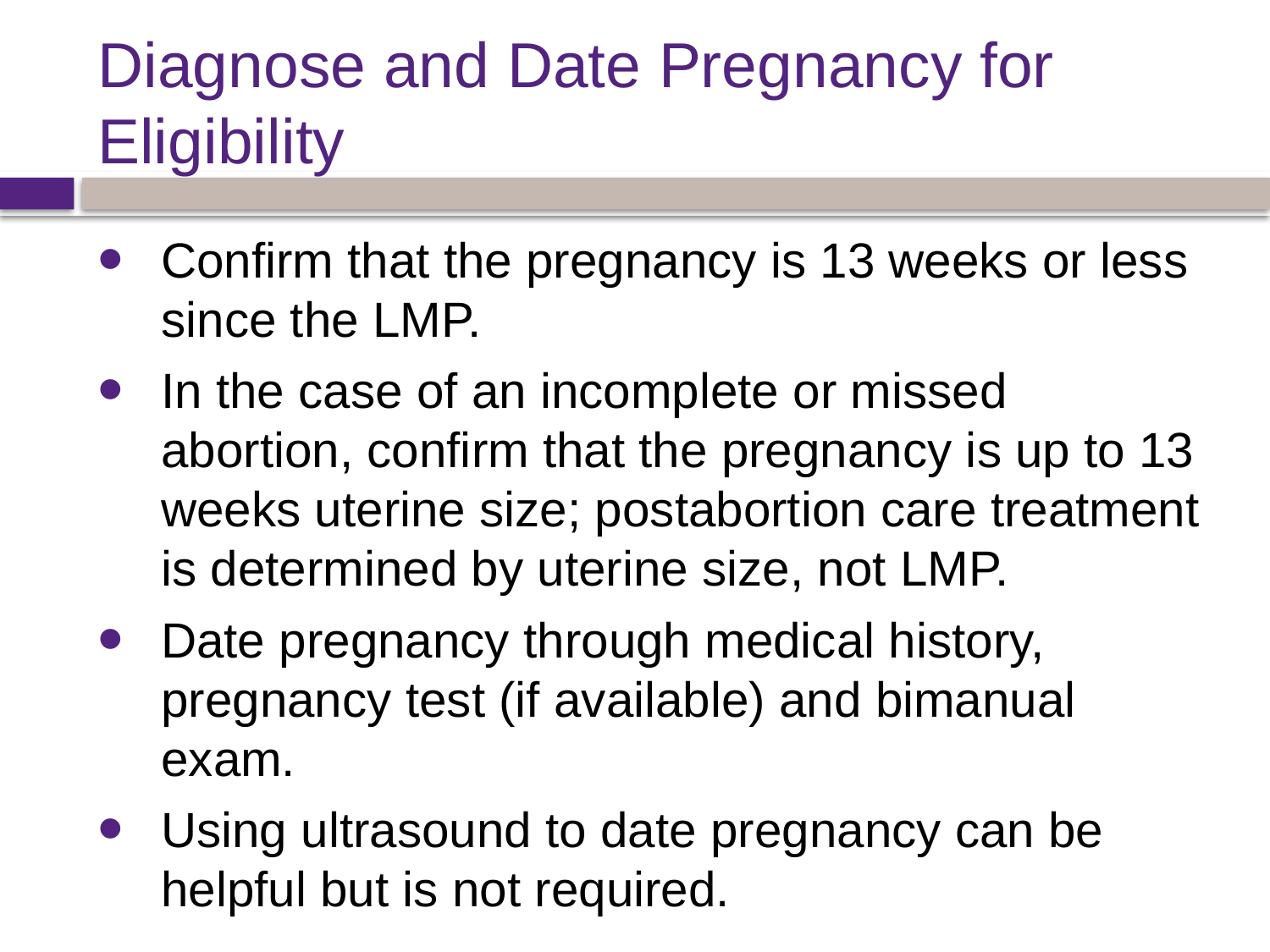

# Diagnose and Date Pregnancy for Eligibility
Confirm that the pregnancy is 13 weeks or less since the LMP.
In the case of an incomplete or missed abortion, confirm that the pregnancy is up to 13 weeks uterine size; postabortion care treatment is determined by uterine size, not LMP.
Date pregnancy through medical history, pregnancy test (if available) and bimanual exam.
Using ultrasound to date pregnancy can be helpful but is not required.